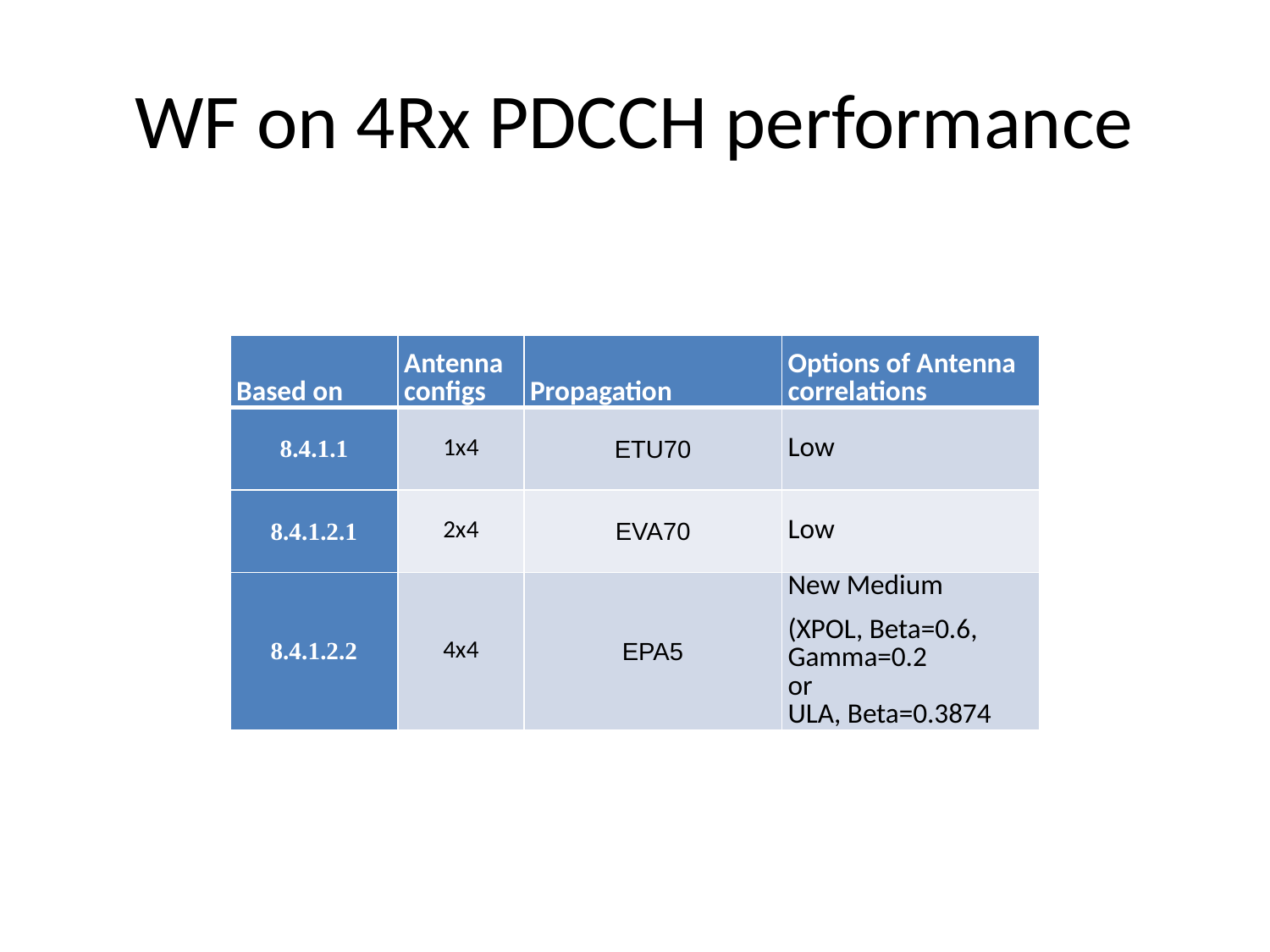

# WF on 4Rx PDCCH performance
| Based on | Antenna configs | Propagation | Options of Antenna correlations |
| --- | --- | --- | --- |
| 8.4.1.1 | 1x4 | ETU70 | Low |
| 8.4.1.2.1 | 2x4 | EVA70 | Low |
| 8.4.1.2.2 | 4x4 | EPA5 | New Medium (XPOL, Beta=0.6, Gamma=0.2 or ULA, Beta=0.3874 |